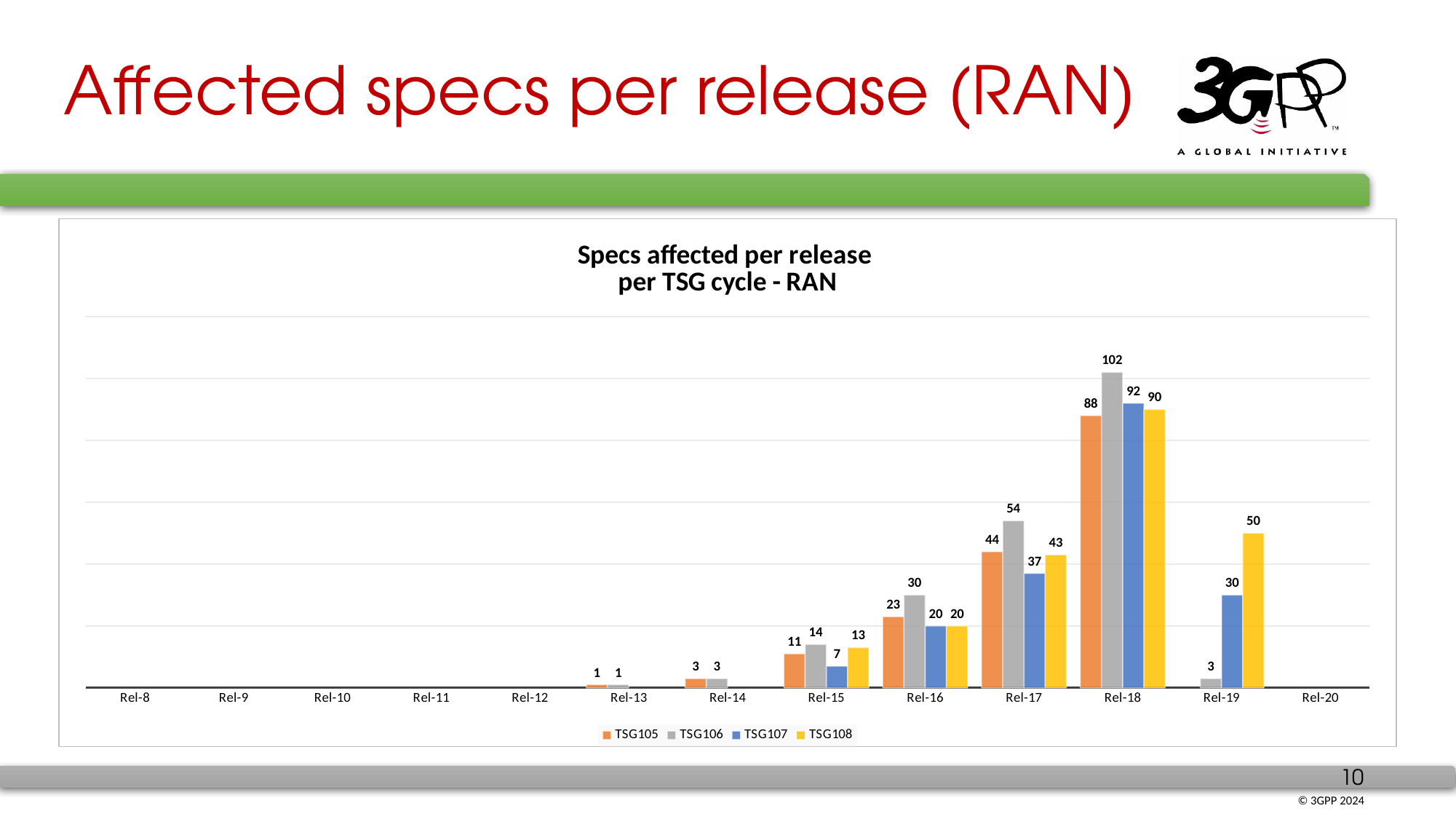

# Affected specs per release (RAN)

### Chart: Specs affected per release per TSG cycle - RAN

| Category | TSG105 | TSG106 | TSG107 | TSG108 |
|---|---|---|---|---|
| Rel-8 | None | None | None | None |
| Rel-9 | None | None | None | None |
| Rel-10 | None | None | None | None |
| Rel-11 | None | None | None | None |
| Rel-12 | None | None | None | None |
| Rel-13 | 1.0 | 1.0 | None | None |
| Rel-14 | 3.0 | 3.0 | None | None |
| Rel-15 | 11.0 | 14.0 | 7.0 | 13.0 |
| Rel-16 | 23.0 | 30.0 | 20.0 | 20.0 |
| Rel-17 | 44.0 | 54.0 | 37.0 | 43.0 |
| Rel-18 | 88.0 | 102.0 | 92.0 | 90.0 |
| Rel-19 | None | 3.0 | 30.0 | 50.0 |
| Rel-20 | None | None | None | None |